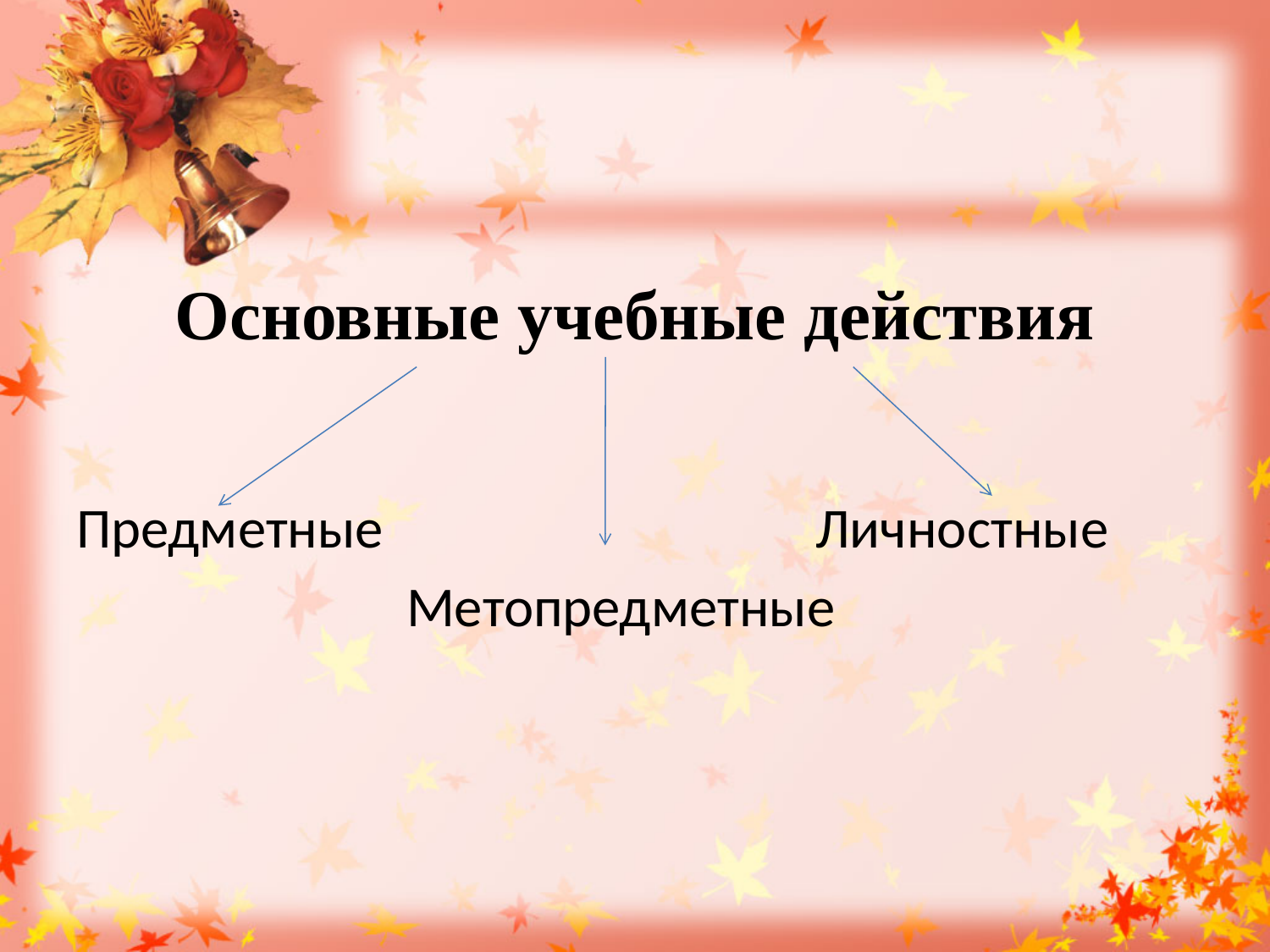

# Основные учебные действия

Предметные                                  Личностные
                          Метопредметные